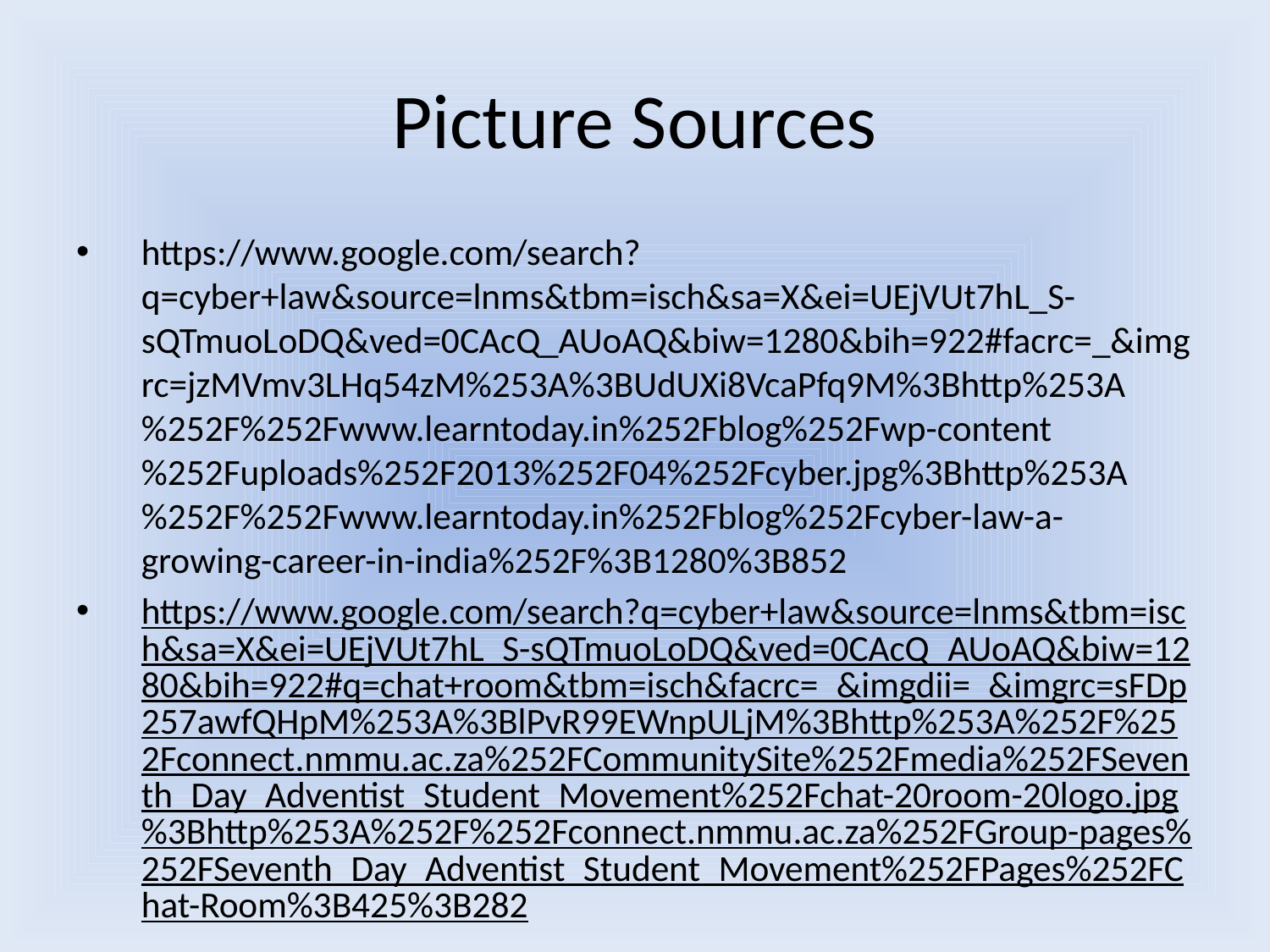

# Picture Sources
https://www.google.com/search?q=cyber+law&source=lnms&tbm=isch&sa=X&ei=UEjVUt7hL_S-sQTmuoLoDQ&ved=0CAcQ_AUoAQ&biw=1280&bih=922#facrc=_&imgrc=jzMVmv3LHq54zM%253A%3BUdUXi8VcaPfq9M%3Bhttp%253A%252F%252Fwww.learntoday.in%252Fblog%252Fwp-content%252Fuploads%252F2013%252F04%252Fcyber.jpg%3Bhttp%253A%252F%252Fwww.learntoday.in%252Fblog%252Fcyber-law-a-growing-career-in-india%252F%3B1280%3B852
https://www.google.com/search?q=cyber+law&source=lnms&tbm=isch&sa=X&ei=UEjVUt7hL_S-sQTmuoLoDQ&ved=0CAcQ_AUoAQ&biw=1280&bih=922#q=chat+room&tbm=isch&facrc=_&imgdii=_&imgrc=sFDp257awfQHpM%253A%3BlPvR99EWnpULjM%3Bhttp%253A%252F%252Fconnect.nmmu.ac.za%252FCommunitySite%252Fmedia%252FSeventh_Day_Adventist_Student_Movement%252Fchat-20room-20logo.jpg%3Bhttp%253A%252F%252Fconnect.nmmu.ac.za%252FGroup-pages%252FSeventh_Day_Adventist_Student_Movement%252FPages%252FChat-Room%3B425%3B282
https://www.google.com/search?q=cyber+law&source=lnms&tbm=isch&sa=X&ei=UEjVUt7hL_S-sQTmuoLoDQ&ved=0CAcQ_AUoAQ&biw=1280&bih=922#q=email&tbm=isch&imgdii=_

https://www.google.com/search?q=cyber+law&source=lnms&tbm=isch&sa=X&ei=UEjVUt7hL_S-sQTmuoLoDQ&ved=0CAcQ_AUoAQ&biw=1280&bih=922#q=cyber+law&tbm=isch&facrc=_&imgdii=_&imgrc=IWoLvxHq3sbk-M%253A%3B_7zEeQ1vG1Is-M%3Bhttp%253A%252F%252F1.bp.blogspot.com%252F_DQp0uw3H4-o%252FTFb5CPCQd4I%252FAAAAAAAAABo%252FfkscpIrFAfw%252Fs320%252FCYBER%25252BPOLICE.jpg%3Bhttp%253A%252F%252Ftechwithprateek.blogspot.com%252F2013%252F03%252Fcyber-law.html%3B200%3B175